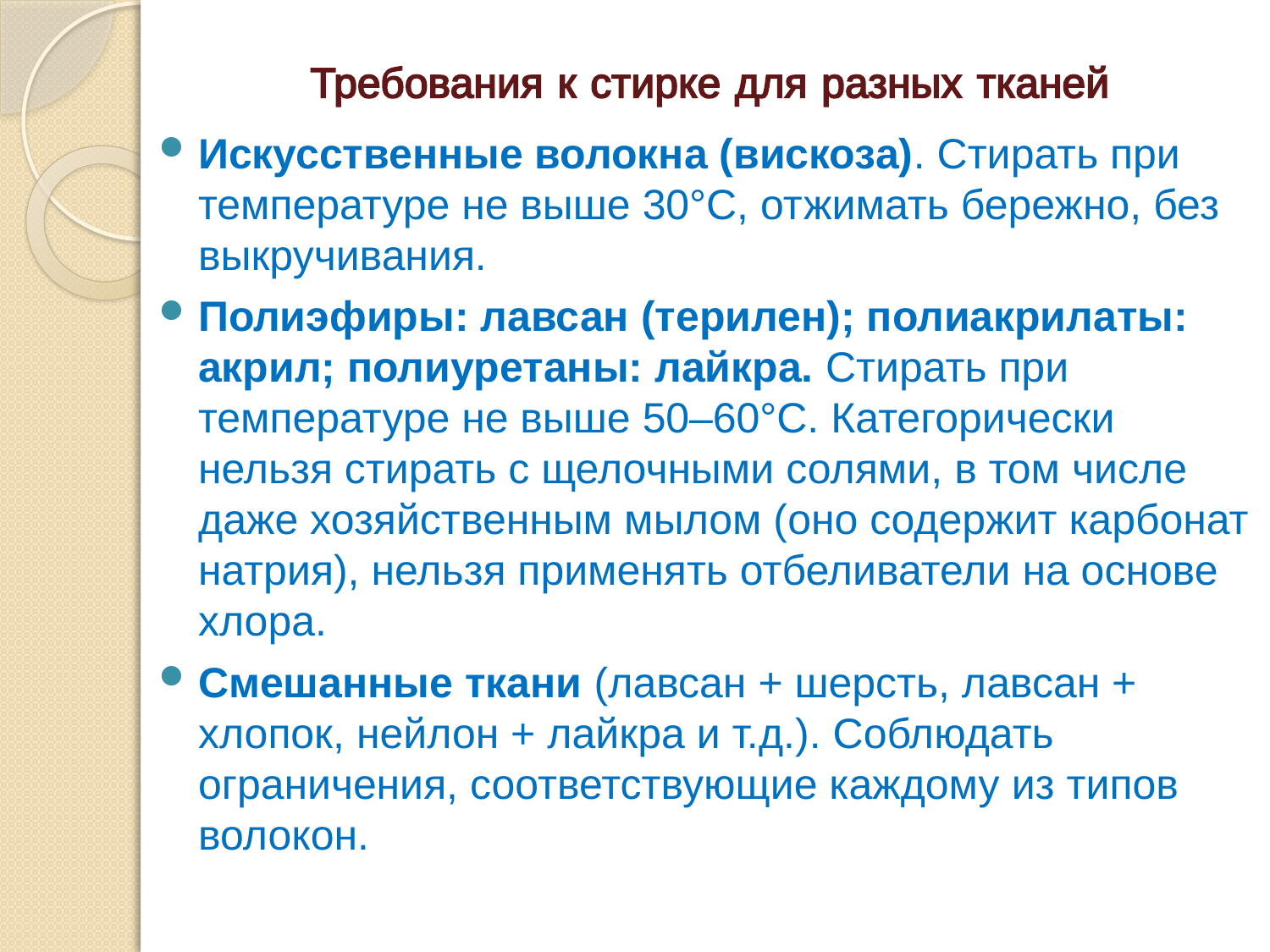

Требования к стирке для разных тканей
Искусственные волокна (вискоза). Стирать при температуре не выше 30°C, отжимать бережно, без выкручивания.
Полиэфиры: лавсан (терилен); полиакрилаты: акрил; полиуретаны: лайкра. Стирать при температуре не выше 50–60°C. Категорически нельзя стирать с щелочными солями, в том числе даже хозяйственным мылом (оно содержит карбонат натрия), нельзя применять отбеливатели на основе хлора.
Смешанные ткани (лавсан + шерсть, лавсан + хлопок, нейлон + лайкра и т.д.). Соблюдать ограничения, соответствующие каждому из типов волокон.